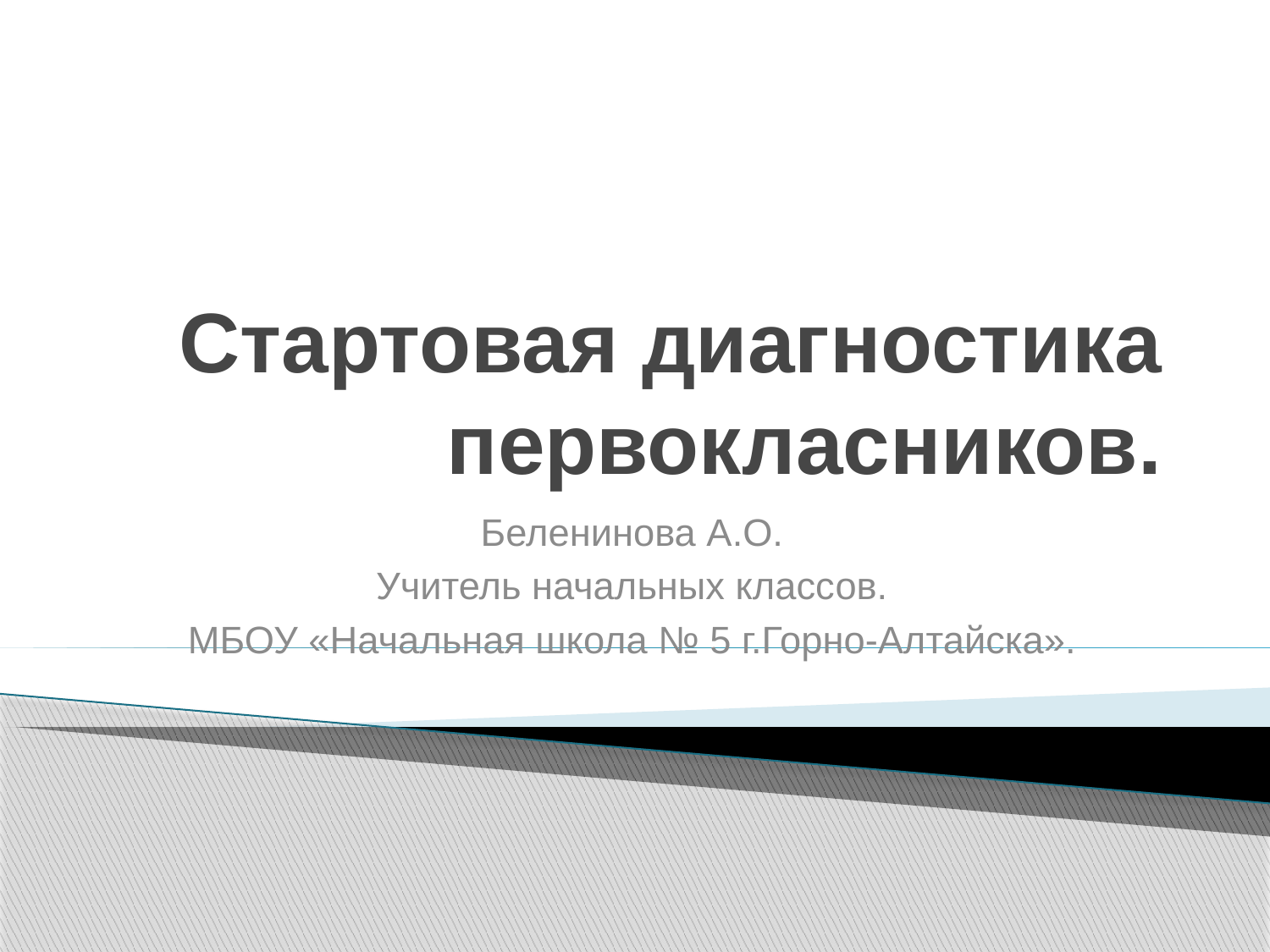

# Стартовая диагностика первокласников.
Беленинова А.О.
Учитель начальных классов.
МБОУ «Начальная школа № 5 г.Горно-Алтайска».